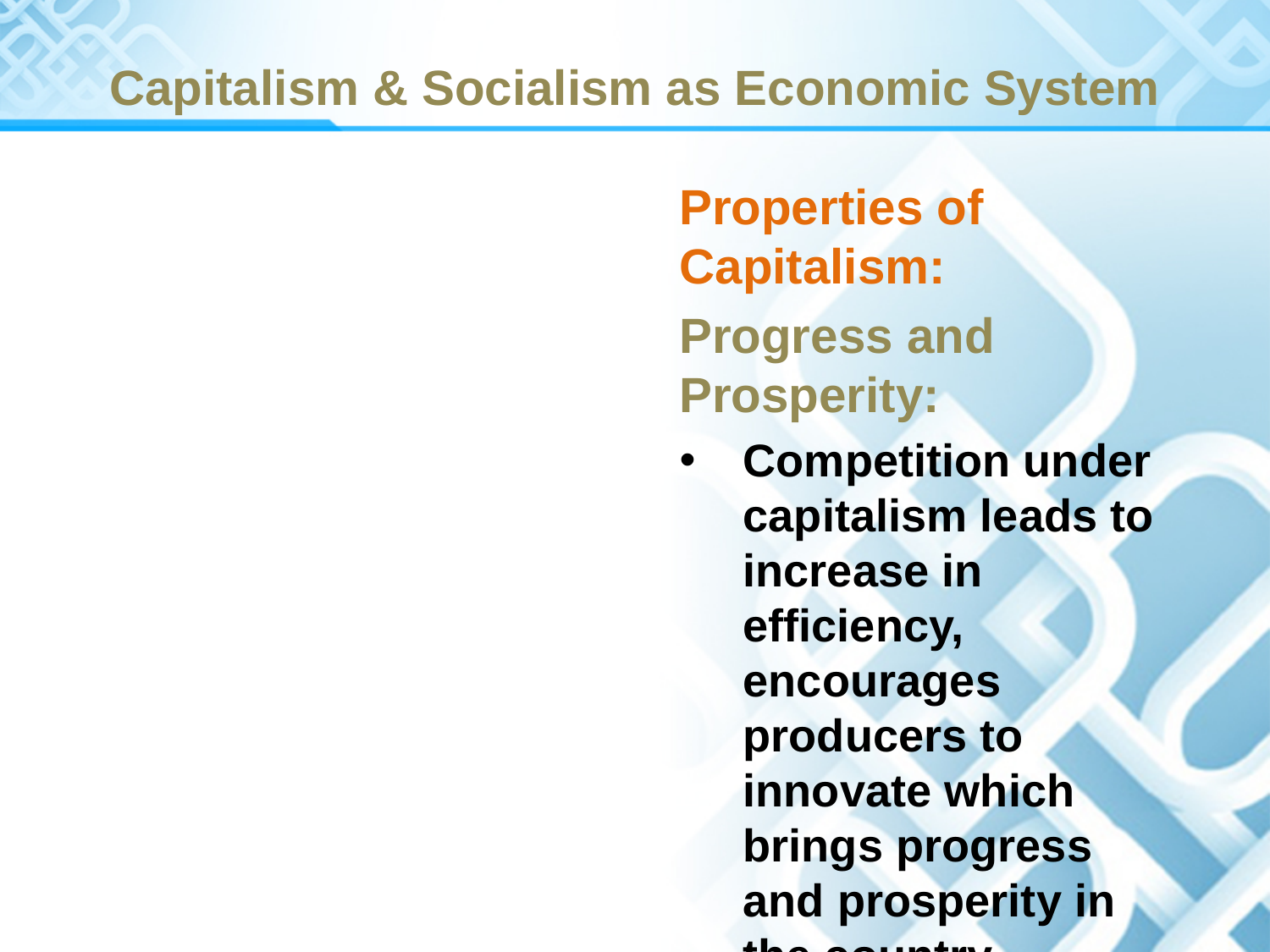

# Capitalism & Socialism as Economic System
Properties of Capitalism:
Progress and Prosperity:
Competition under capitalism leads to increase in efficiency, encourages producers to innovate which brings progress and prosperity in the country.